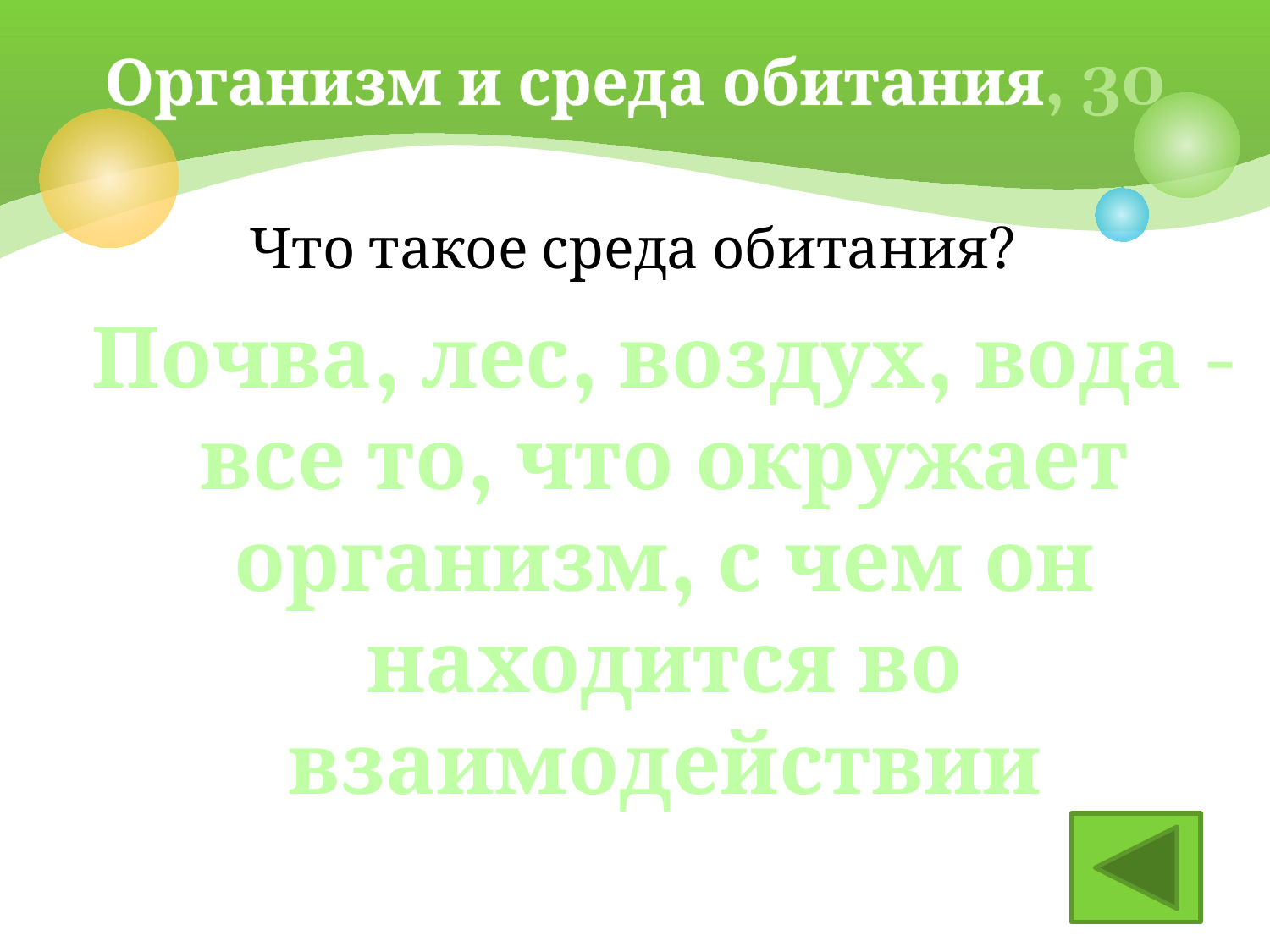

# Организм и среда обитания, 30
Что такое среда обитания?
Почва, лес, воздух, вода - все то, что окружает организм, с чем он находится во взаимодействии